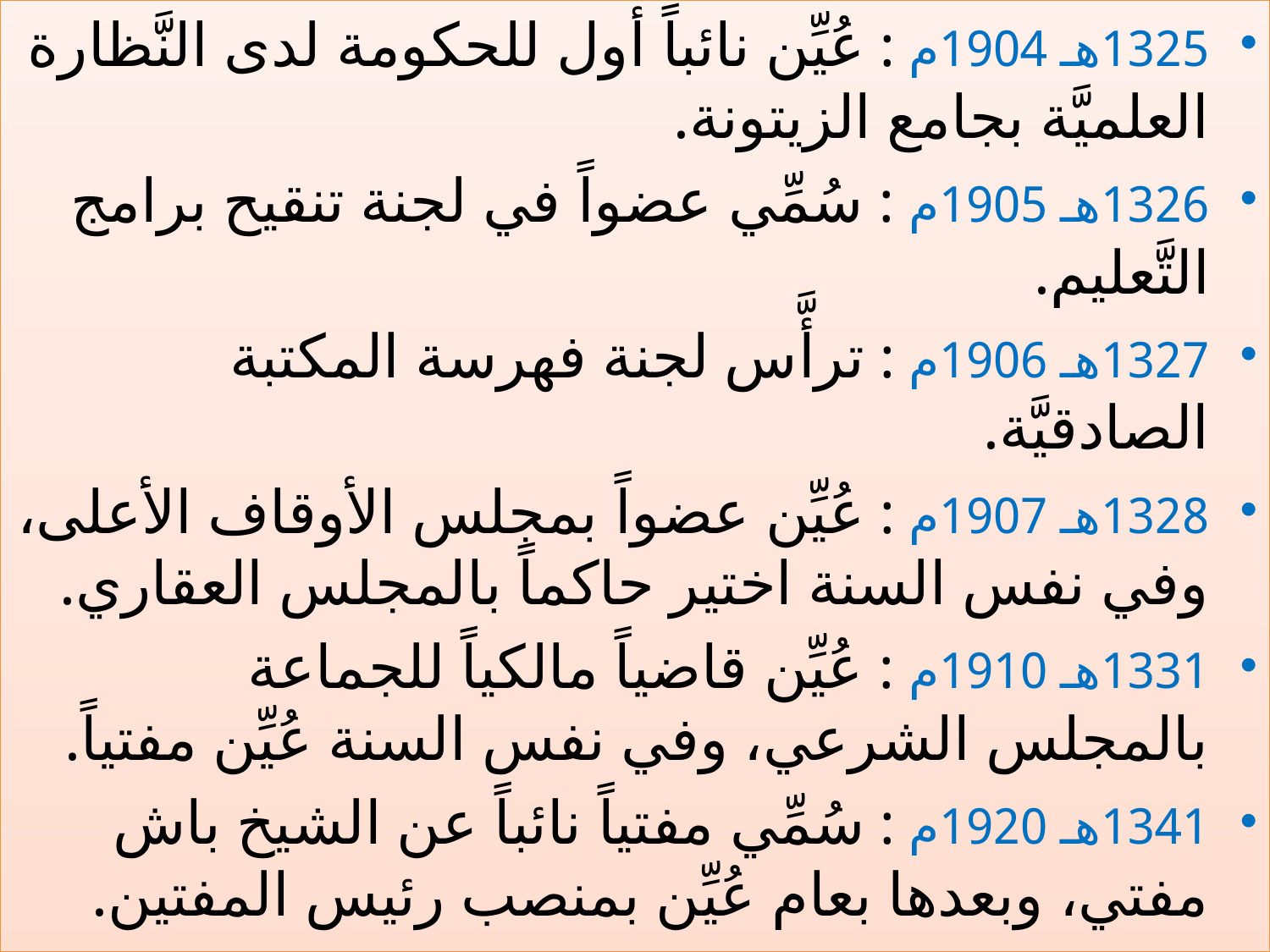

1325هـ 1904م : عُيِّن نائباً أول للحكومة لدى النَّظارة العلميَّة بجامع الزيتونة.
1326هـ 1905م : سُمِّي عضواً في لجنة تنقيح برامج التَّعليم.
1327هـ 1906م : ترأَّس لجنة فهرسة المكتبة الصادقيَّة.
1328هـ 1907م : عُيِّن عضواً بمجلس الأوقاف الأعلى، وفي نفس السنة اختير حاكماً بالمجلس العقاري.
1331هـ 1910م : عُيِّن قاضياً مالكياً للجماعة بالمجلس الشرعي، وفي نفس السنة عُيِّن مفتياً.
1341هـ 1920م : سُمِّي مفتياً نائباً عن الشيخ باش مفتي، وبعدها بعام عُيِّن بمنصب رئيس المفتين.